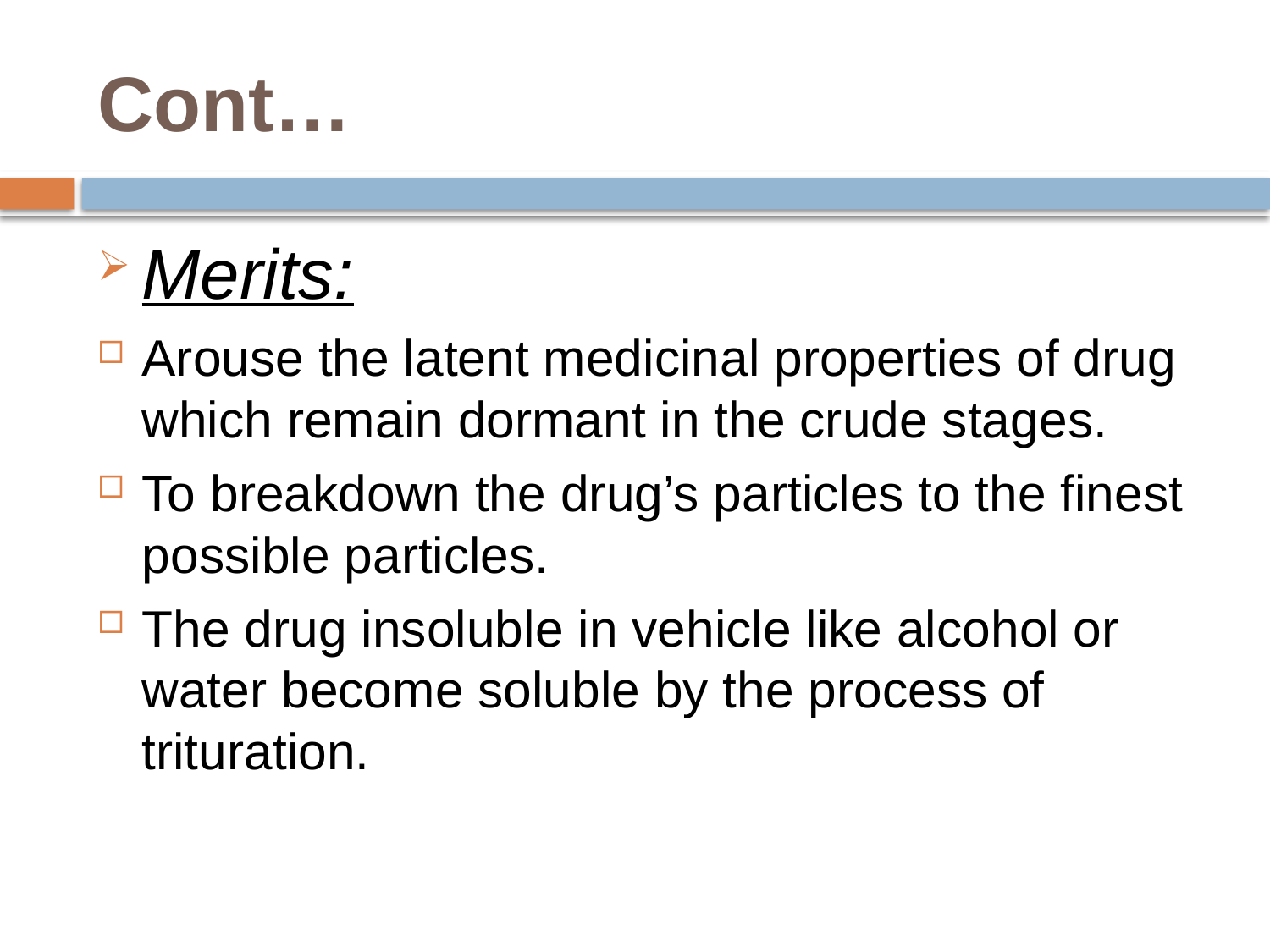

# Cont…
Merits:
Arouse the latent medicinal properties of drug which remain dormant in the crude stages.
To breakdown the drug’s particles to the finest possible particles.
The drug insoluble in vehicle like alcohol or water become soluble by the process of trituration.